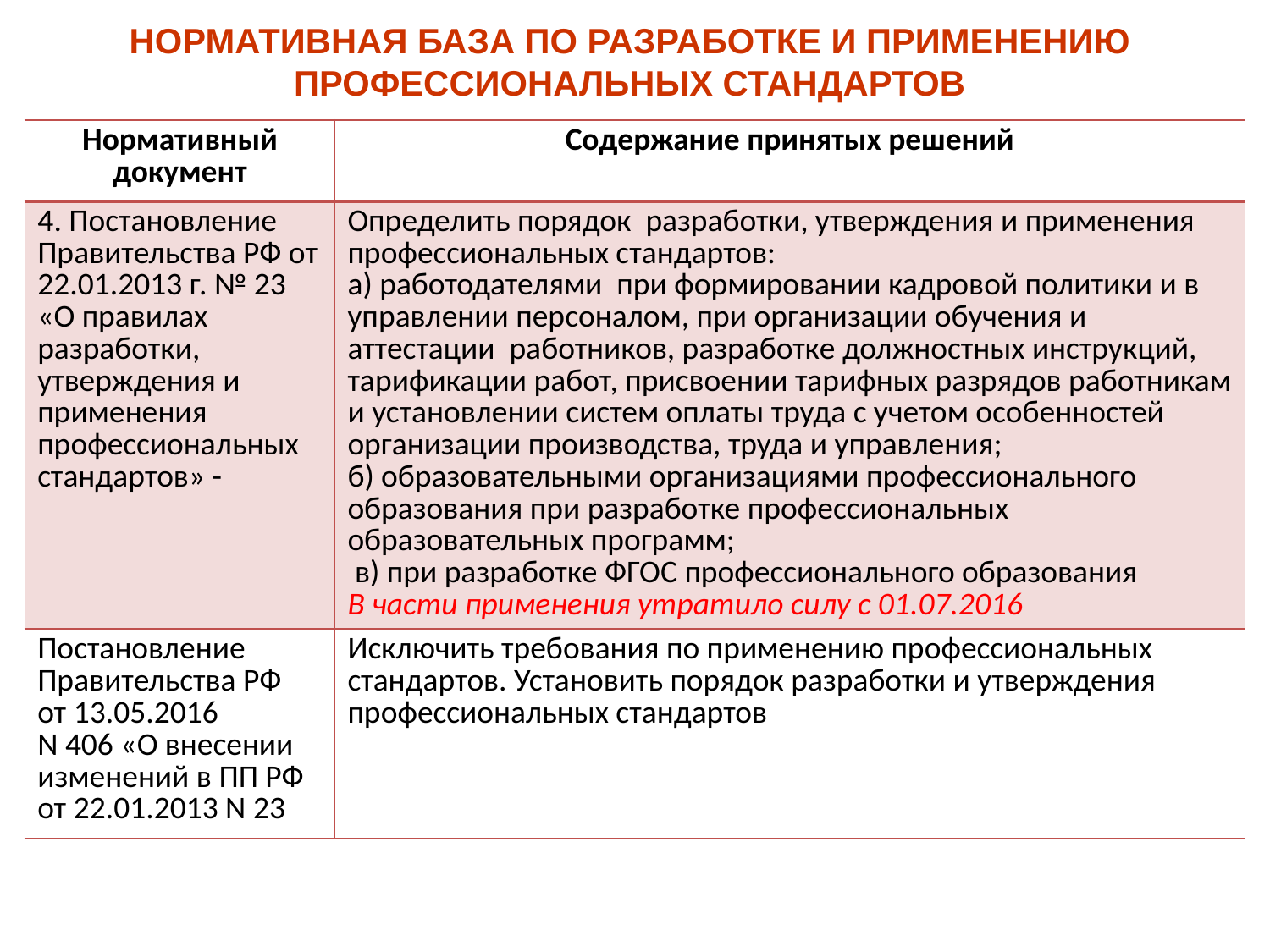

# НОРМАТИВНАЯ БАЗА ПО РАЗРАБОТКЕ И ПРИМЕНЕНИЮ ПРОФЕССИОНАЛЬНЫХ СТАНДАРТОВ
| Нормативный документ | Содержание принятых решений |
| --- | --- |
| 4. Постановление Правительства РФ от 22.01.2013 г. № 23 «О правилах разработки, утверждения и применения профессиональных стандартов» - | Определить порядок разработки, утверждения и применения профессиональных стандартов: а) работодателями при формировании кадровой политики и в управлении персоналом, при организации обучения и аттестации работников, разработке должностных инструкций, тарификации работ, присвоении тарифных разрядов работникам и установлении систем оплаты труда с учетом особенностей организации производства, труда и управления; б) образовательными организациями профессионального образования при разработке профессиональных образовательных программ; в) при разработке ФГОС профессионального образования В части применения утратило силу с 01.07.2016 |
| Постановление Правительства РФ от 13.05.2016 N 406 «О внесении изменений в ПП РФ от 22.01.2013 N 23 | Исключить требования по применению профессиональных стандартов. Установить порядок разработки и утверждения профессиональных стандартов |